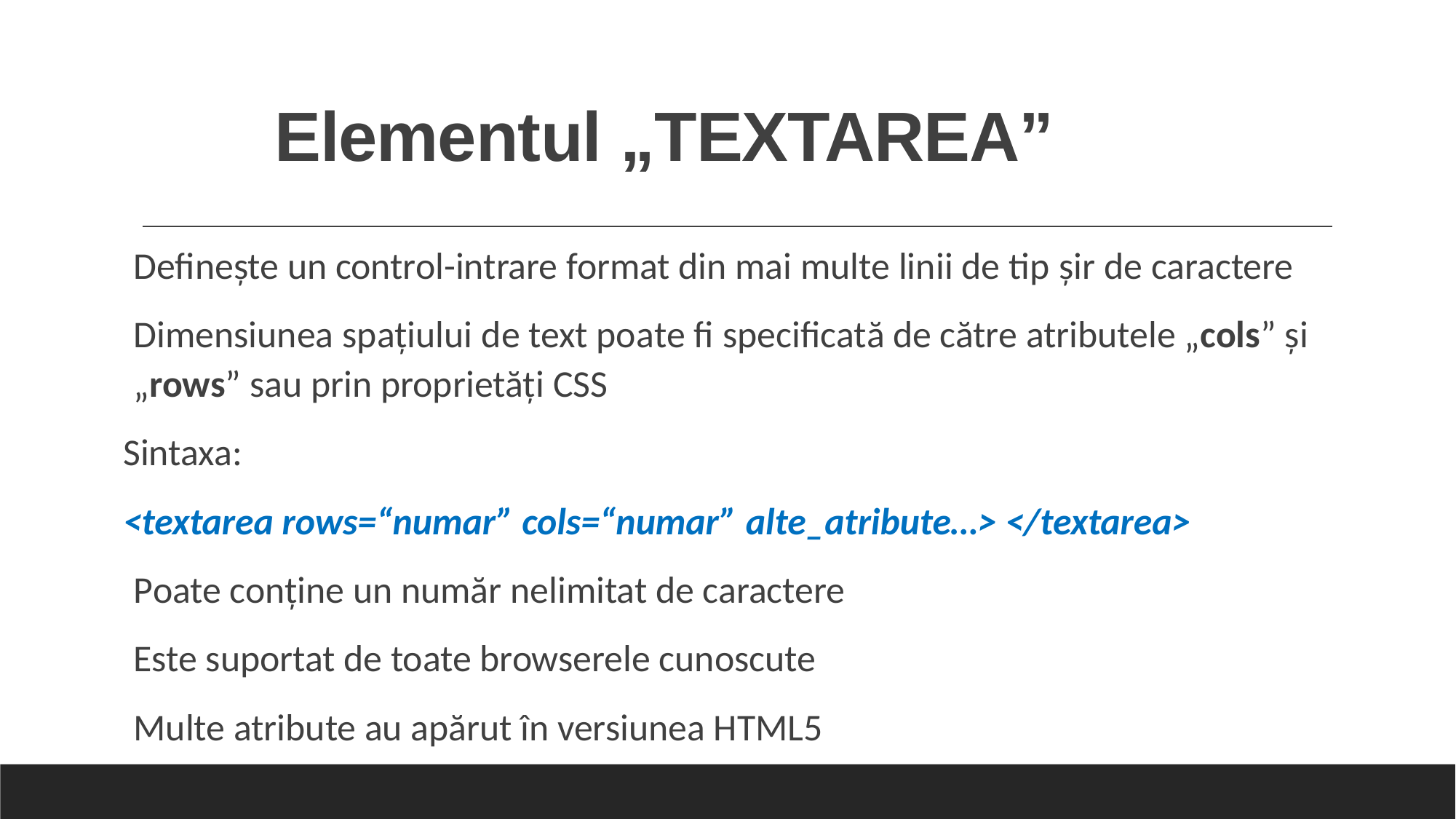

# Elementul „TEXTAREA”
Defineşte un control-intrare format din mai multe linii de tip şir de caractere
Dimensiunea spaţiului de text poate fi specificată de către atributele „cols” și „rows” sau prin proprietăți CSS
Sintaxa:
<textarea rows=“numar” cols=“numar” alte_atribute…> </textarea>
Poate conține un număr nelimitat de caractere
Este suportat de toate browserele cunoscute
Multe atribute au apărut în versiunea HTML5